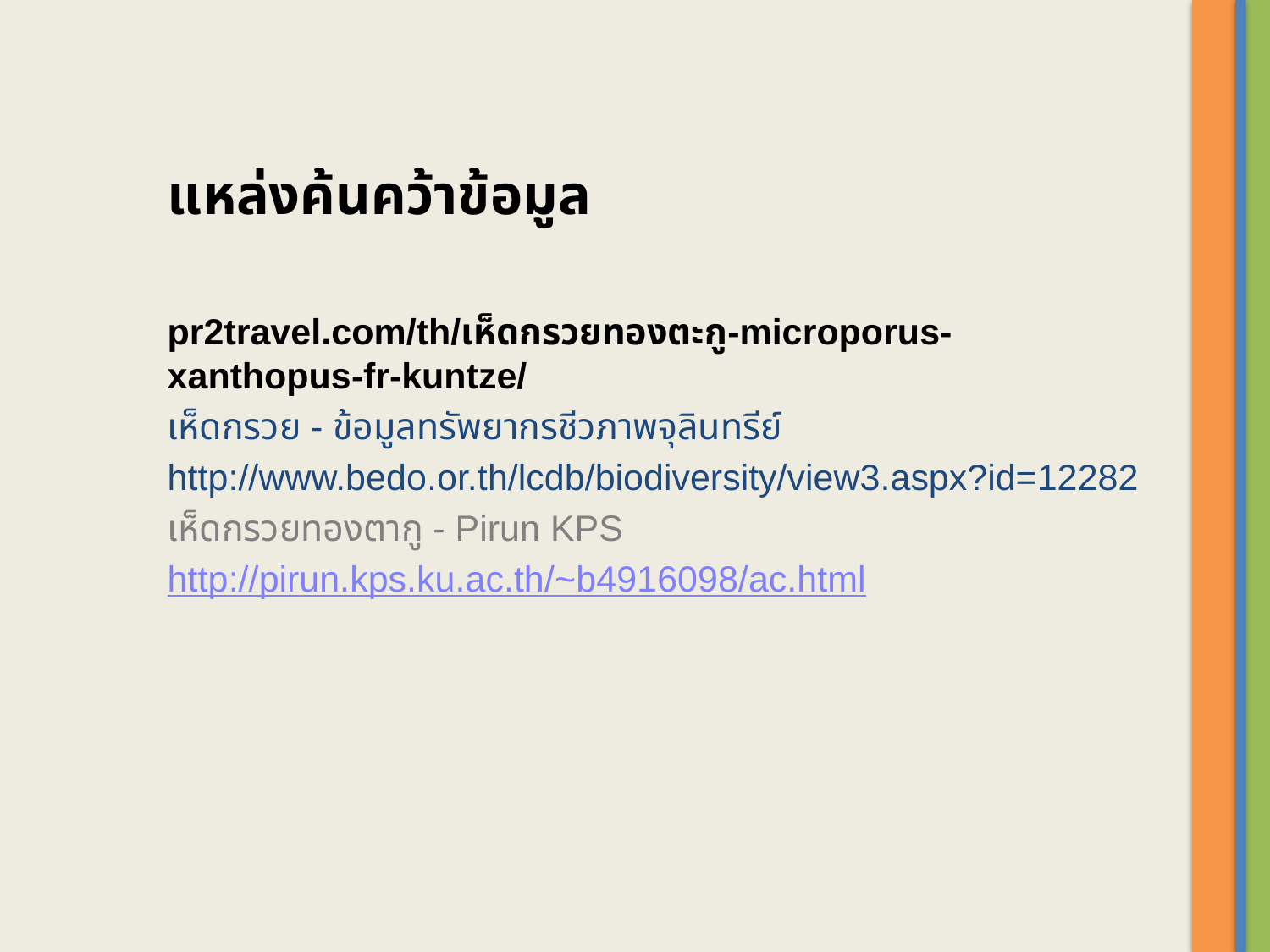

แหล่งค้นคว้าข้อมูล

pr2travel.com/th/เห็ดกรวยทองตะกู-microporus-xanthopus-fr-kuntze/
เห็ดกรวย - ข้อมูลทรัพยากรชีวภาพจุลินทรีย์
http://www.bedo.or.th/lcdb/biodiversity/view3.aspx?id=12282
เห็ดกรวยทองตากู - Pirun KPS
http://pirun.kps.ku.ac.th/~b4916098/ac.html